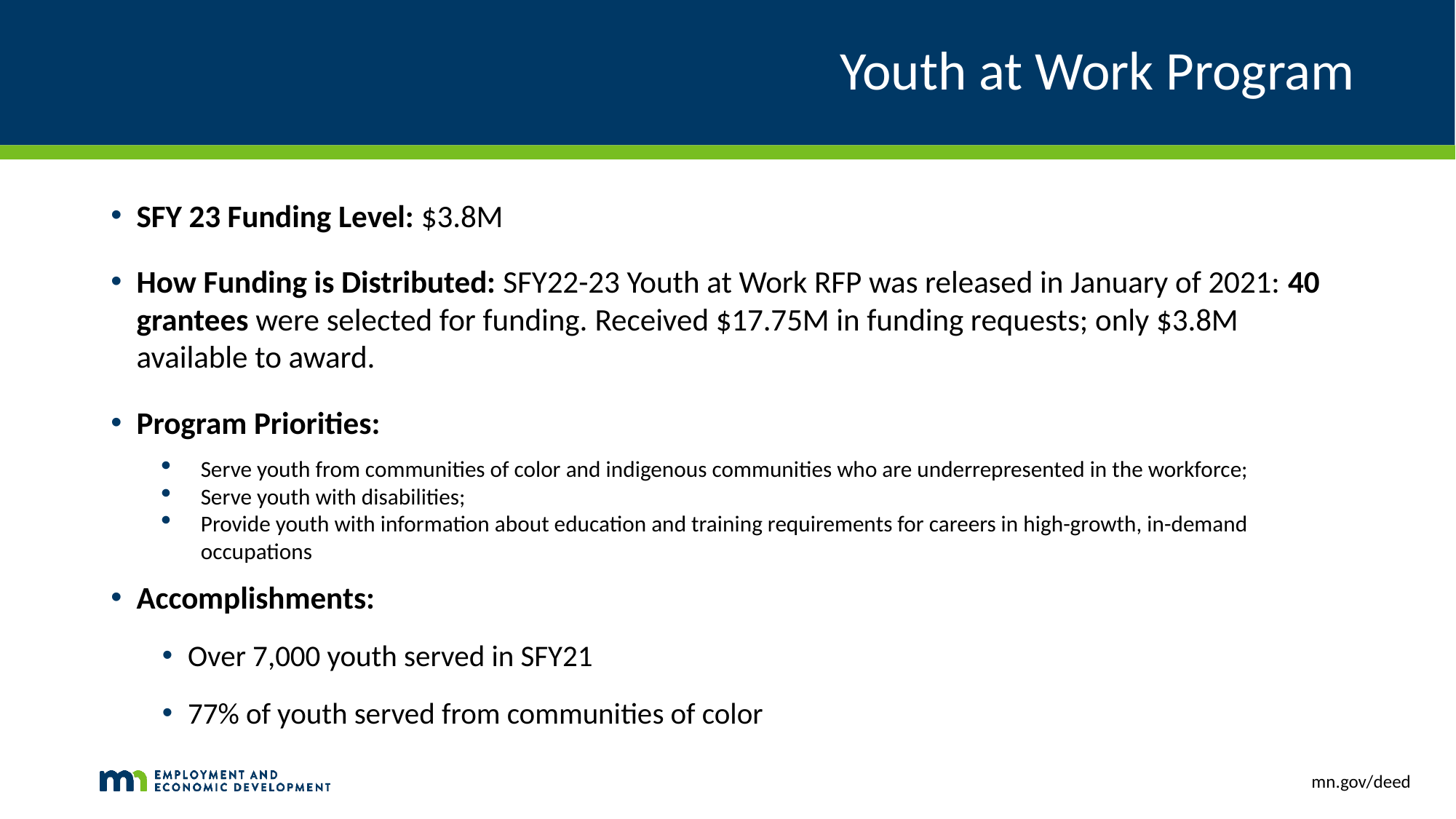

# Youth at Work Program
SFY 23 Funding Level: $3.8M
How Funding is Distributed: SFY22-23 Youth at Work RFP was released in January of 2021: 40 grantees were selected for funding. Received $17.75M in funding requests; only $3.8M available to award.
Program Priorities:
Serve youth from communities of color and indigenous communities who are underrepresented in the workforce;
Serve youth with disabilities;
Provide youth with information about education and training requirements for careers in high-growth, in-demand occupations
Accomplishments:
Over 7,000 youth served in SFY21
77% of youth served from communities of color
mn.gov/deed